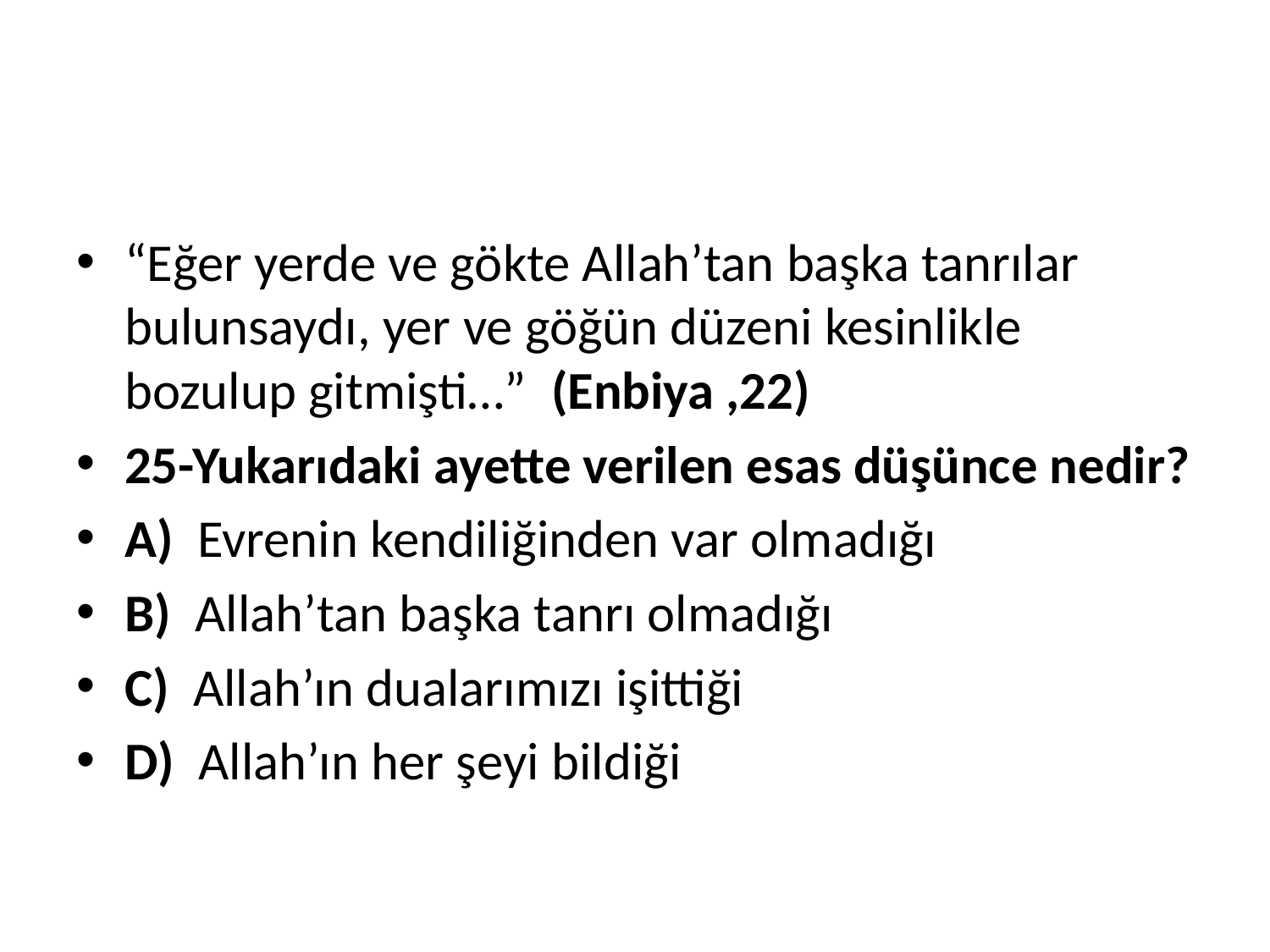

#
“Eğer yerde ve gökte Allah’tan başka tanrılar bulunsaydı, yer ve göğün düzeni kesinlikle bozulup gitmişti…”  (Enbiya ,22)
25-Yukarıdaki ayette verilen esas düşünce nedir?
A)  Evrenin kendiliğinden var olmadığı
B)  Allah’tan başka tanrı olmadığı
C)  Allah’ın dualarımızı işittiği
D)  Allah’ın her şeyi bildiği